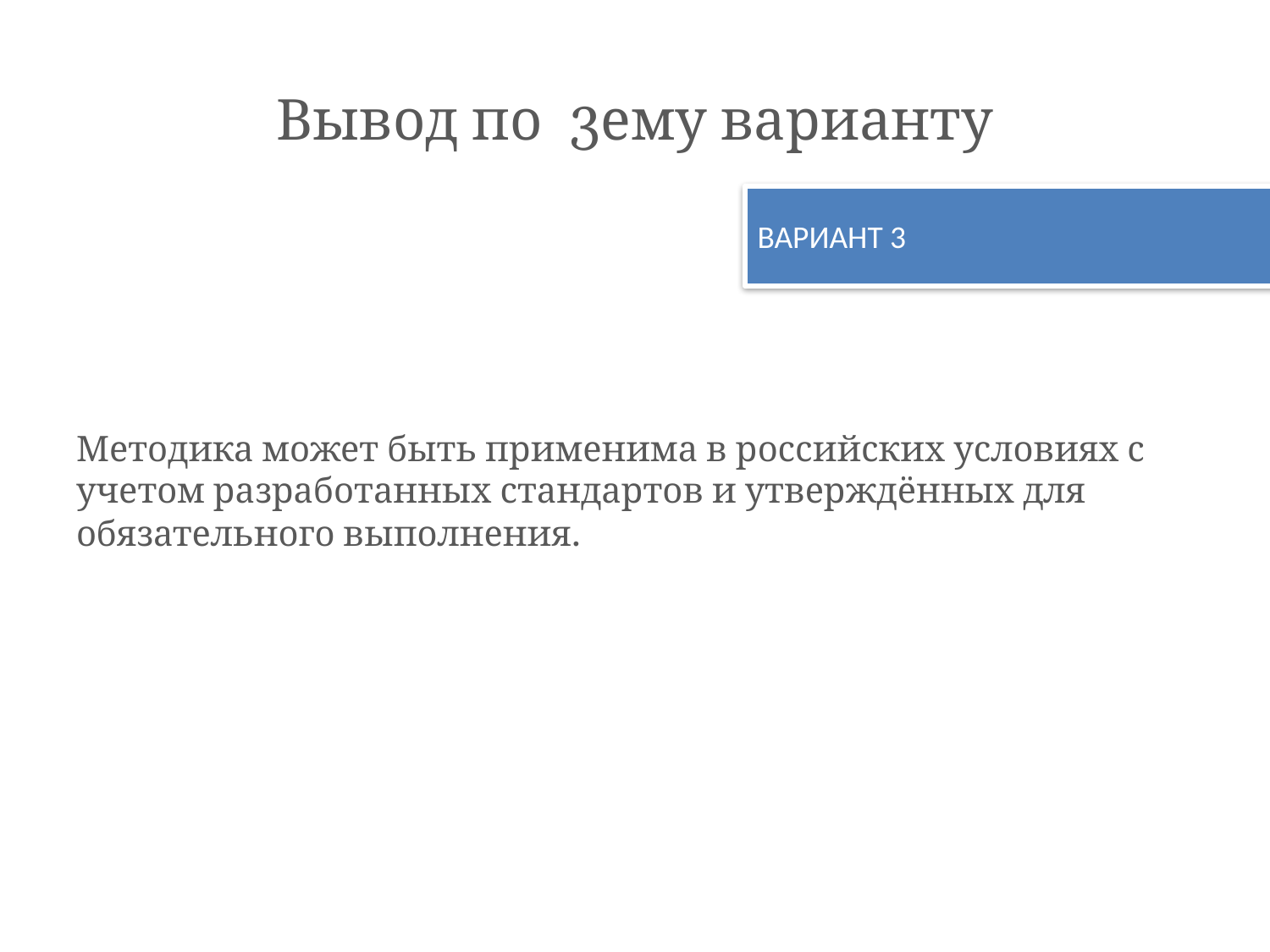

# Вывод по  3ему варианту
ВАРИАНТ 3

Методика может быть применима в российских условиях с учетом разработанных стандартов и утверждённых для обязательного выполнения.